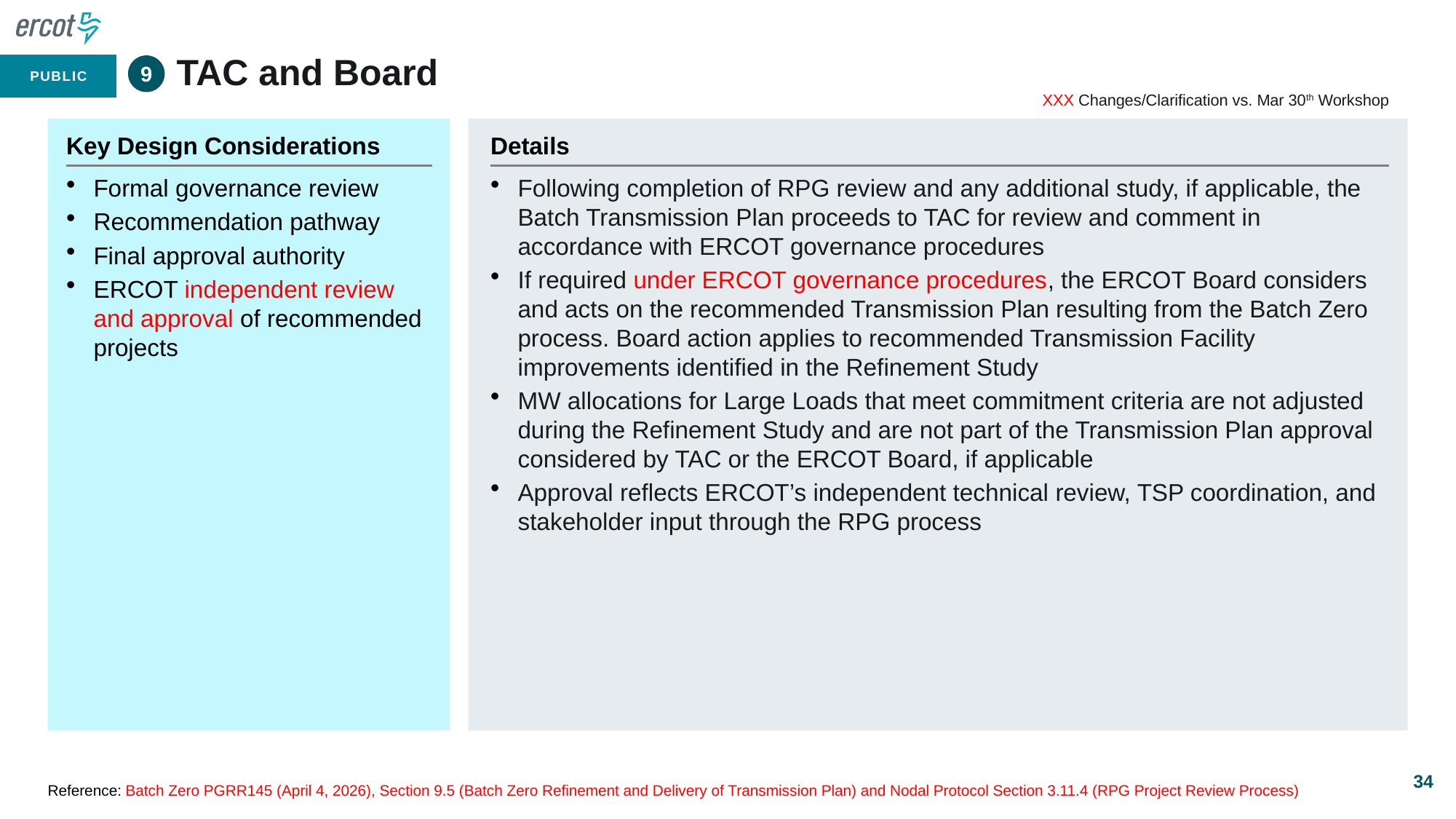

TAC and Board
9
XXX Changes/Clarification vs. Mar 30th Workshop

Key Design Considerations
Details
Formal governance review
Recommendation pathway
Final approval authority
ERCOT independent review and approval of recommended projects
Following completion of RPG review and any additional study, if applicable, the Batch Transmission Plan proceeds to TAC for review and comment in accordance with ERCOT governance procedures
If required under ERCOT governance procedures, the ERCOT Board considers and acts on the recommended Transmission Plan resulting from the Batch Zero process. Board action applies to recommended Transmission Facility improvements identified in the Refinement Study
MW allocations for Large Loads that meet commitment criteria are not adjusted during the Refinement Study and are not part of the Transmission Plan approval considered by TAC or the ERCOT Board, if applicable
Approval reflects ERCOT’s independent technical review, TSP coordination, and stakeholder input through the RPG process
34
Reference: Batch Zero PGRR145 (April 4, 2026), Section 9.5 (Batch Zero Refinement and Delivery of Transmission Plan) and Nodal Protocol Section 3.11.4 (RPG Project Review Process)